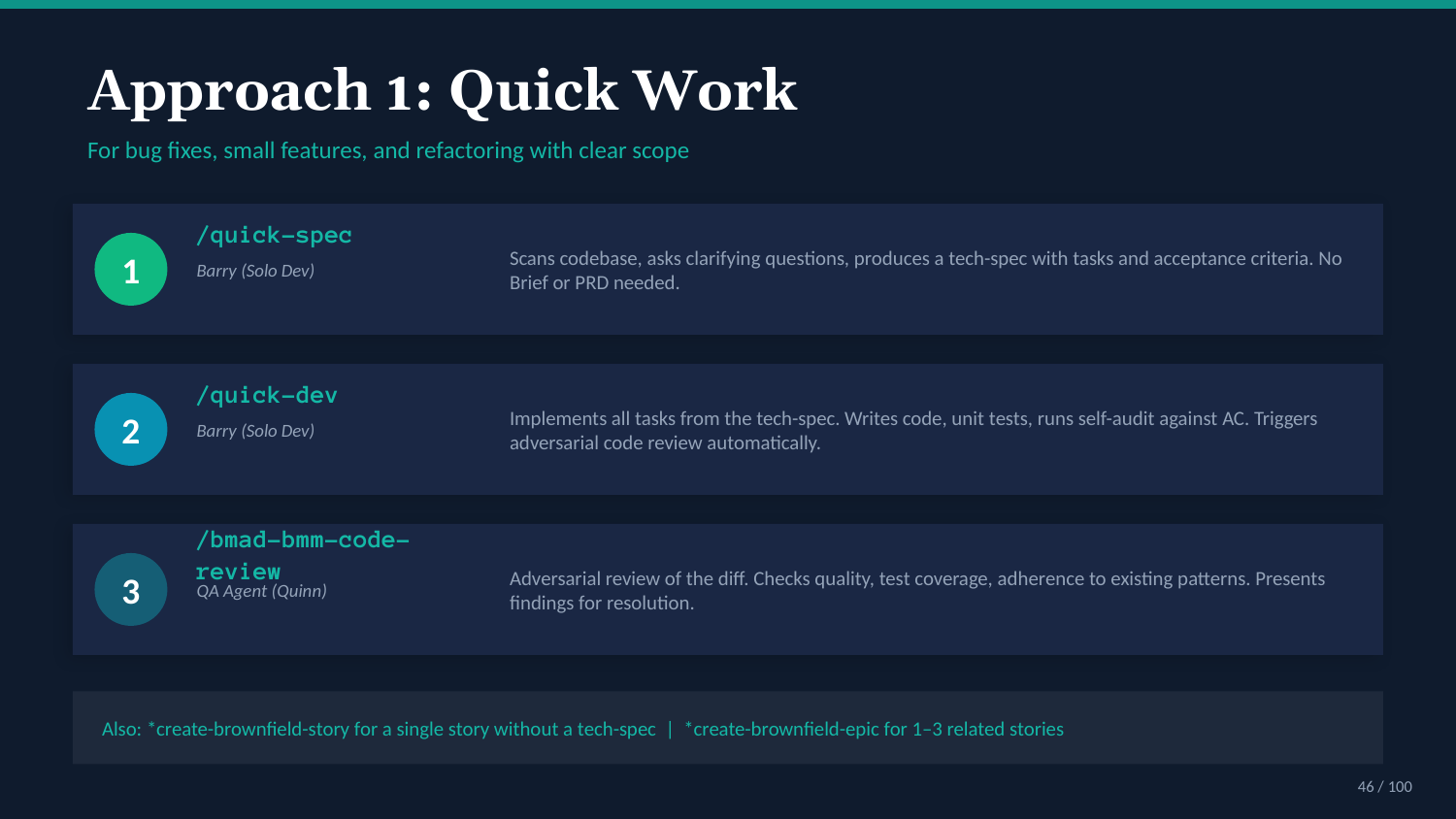

Approach 1: Quick Work
For bug fixes, small features, and refactoring with clear scope

/quick-spec
Scans codebase, asks clarifying questions, produces a tech-spec with tasks and acceptance criteria. No Brief or PRD needed.

1
Barry (Solo Dev)

/quick-dev
Implements all tasks from the tech-spec. Writes code, unit tests, runs self-audit against AC. Triggers adversarial code review automatically.

2
Barry (Solo Dev)

/bmad-bmm-code-review
Adversarial review of the diff. Checks quality, test coverage, adherence to existing patterns. Presents findings for resolution.

3
QA Agent (Quinn)

Also: *create-brownfield-story for a single story without a tech-spec  |  *create-brownfield-epic for 1–3 related stories
46 / 100